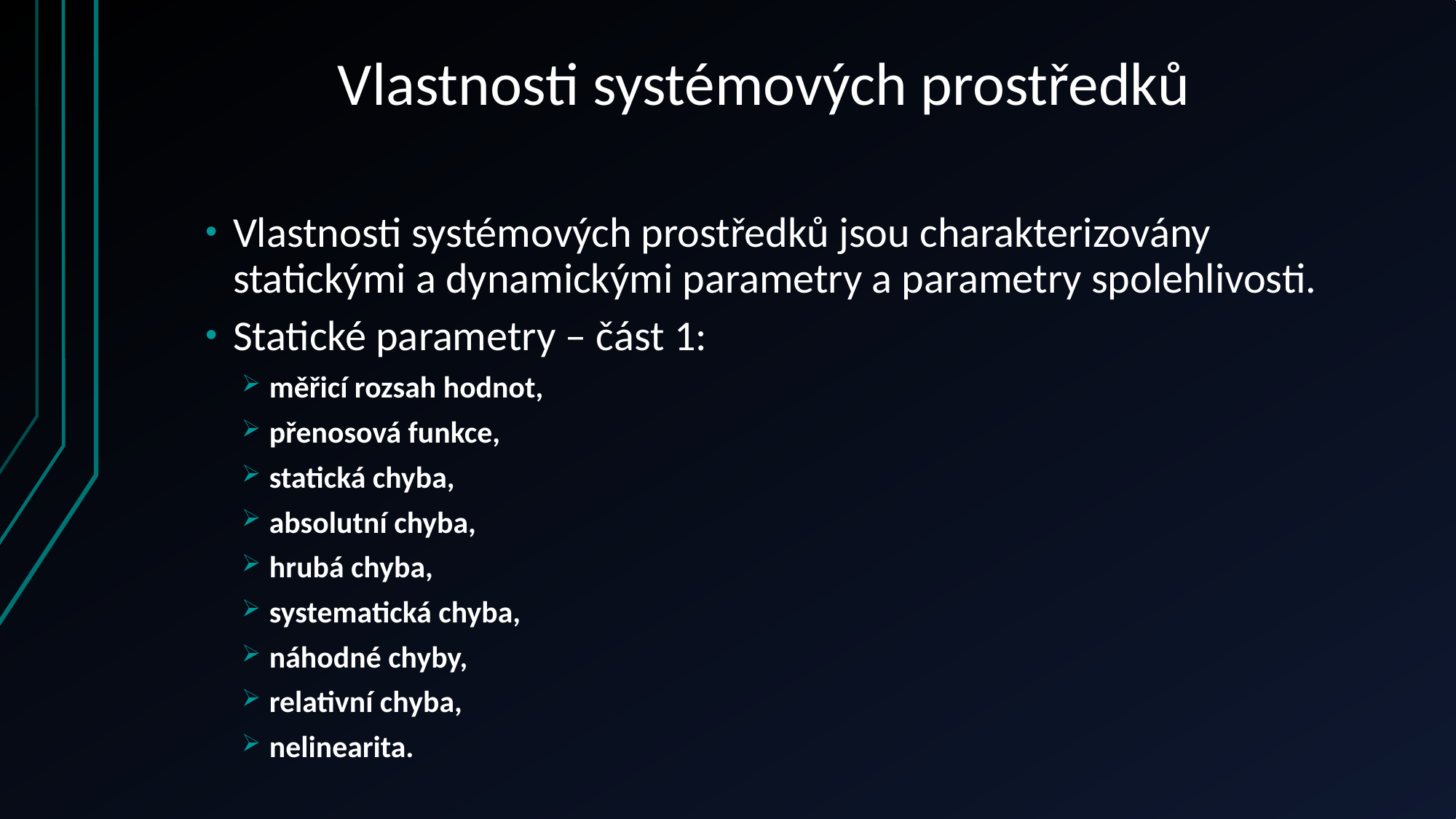

# Vlastnosti systémových prostředků
Vlastnosti systémových prostředků jsou charakterizovány statickými a dynamickými parametry a parametry spolehlivosti.
Statické parametry – část 1:
měřicí rozsah hodnot,
přenosová funkce,
statická chyba,
absolutní chyba,
hrubá chyba,
systematická chyba,
náhodné chyby,
relativní chyba,
nelinearita.